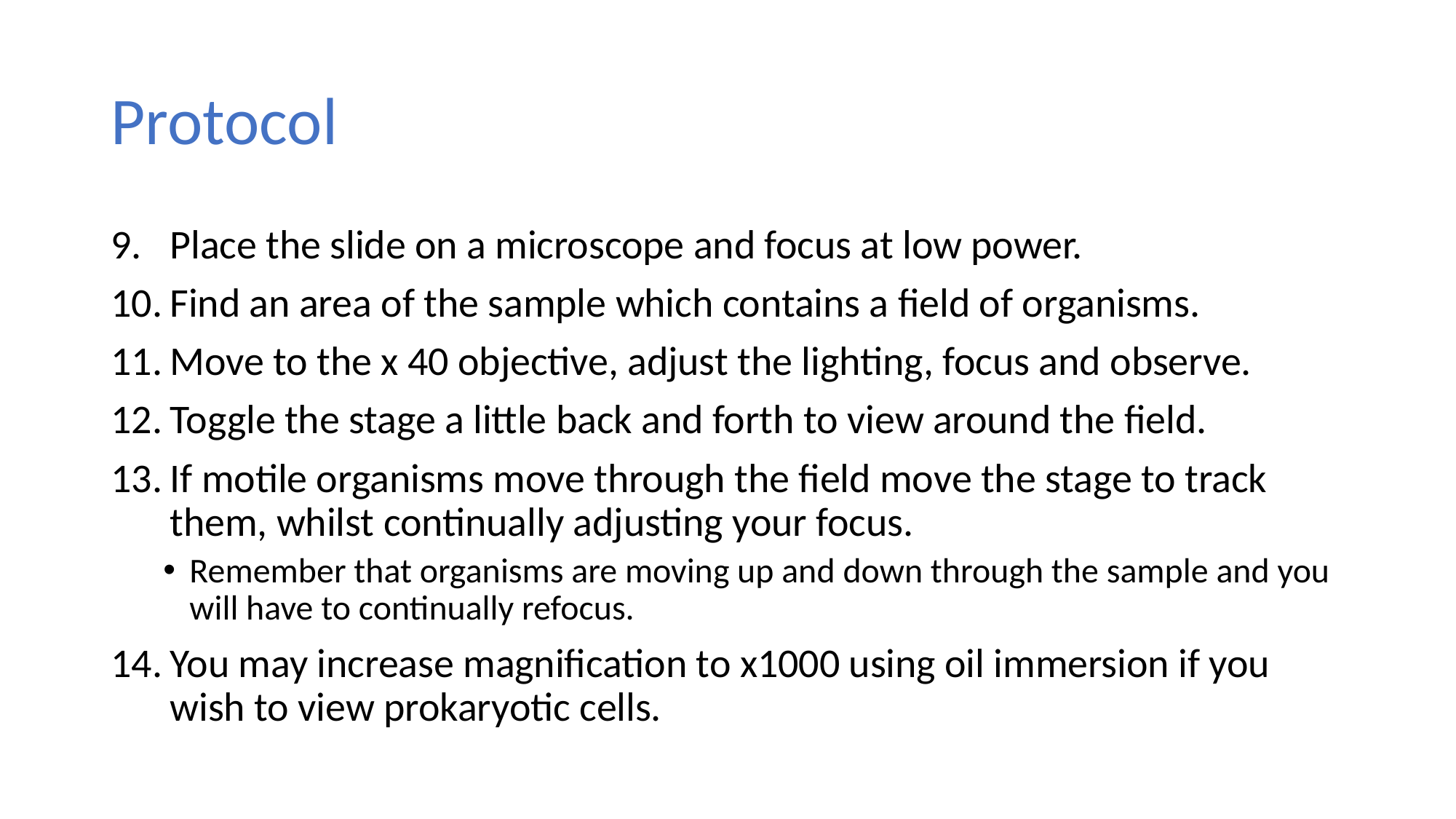

# Protocol
Place the slide on a microscope and focus at low power.
Find an area of the sample which contains a field of organisms.
Move to the x 40 objective, adjust the lighting, focus and observe.
Toggle the stage a little back and forth to view around the field.
If motile organisms move through the field move the stage to track them, whilst continually adjusting your focus.
Remember that organisms are moving up and down through the sample and you will have to continually refocus.
You may increase magnification to x1000 using oil immersion if you wish to view prokaryotic cells.